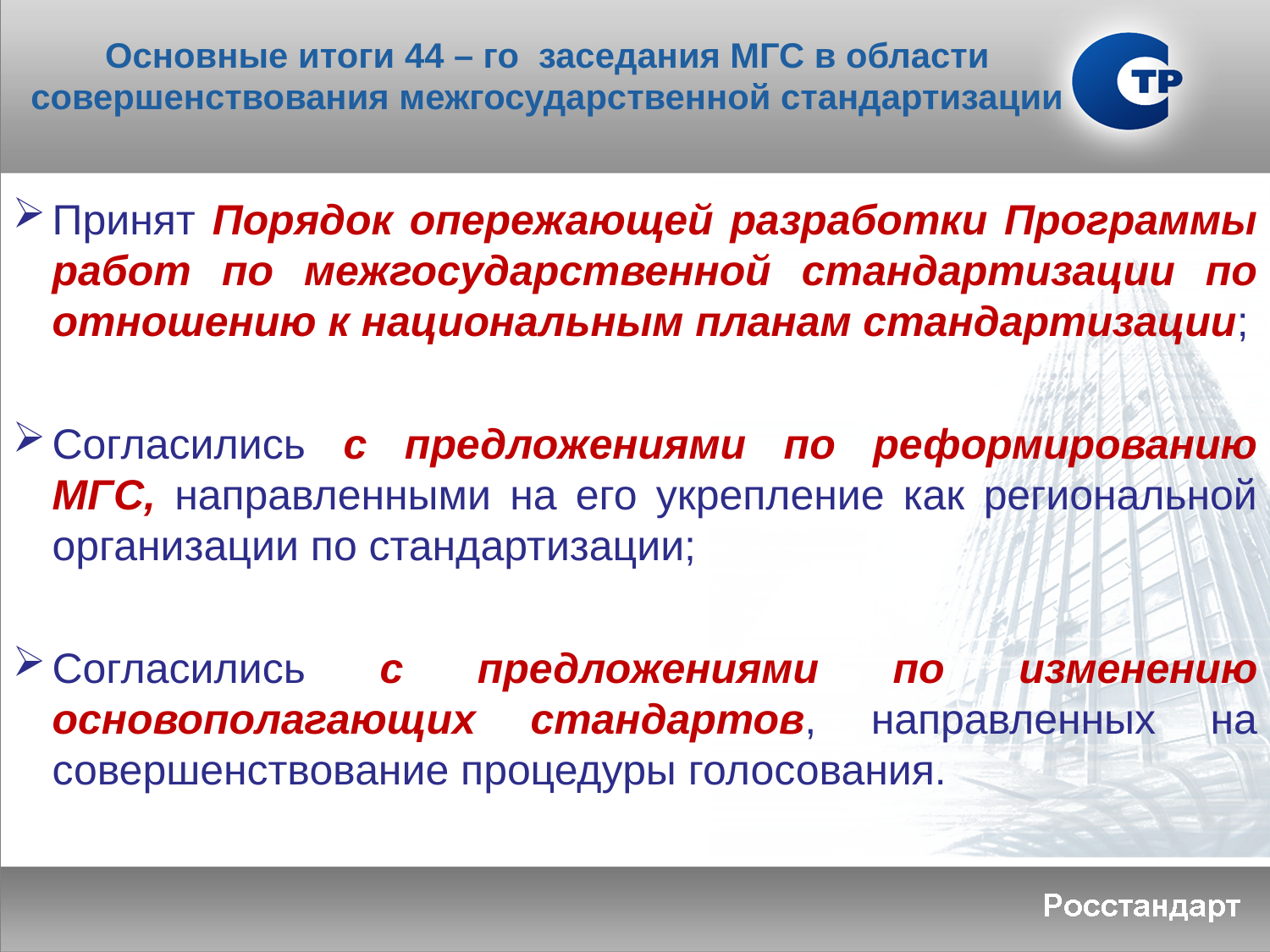

Основные итоги 44 – го  заседания МГС в области совершенствования межгосударственной стандартизации
Принят Порядок опережающей разработки Программы работ по межгосударственной стандартизации по отношению к национальным планам стандартизации;

Согласились с предложениями по реформированию МГС, направленными на его укрепление как региональной организации по стандартизации;

Согласились с предложениями по изменению основополагающих стандартов, направленных на совершенствование процедуры голосования.